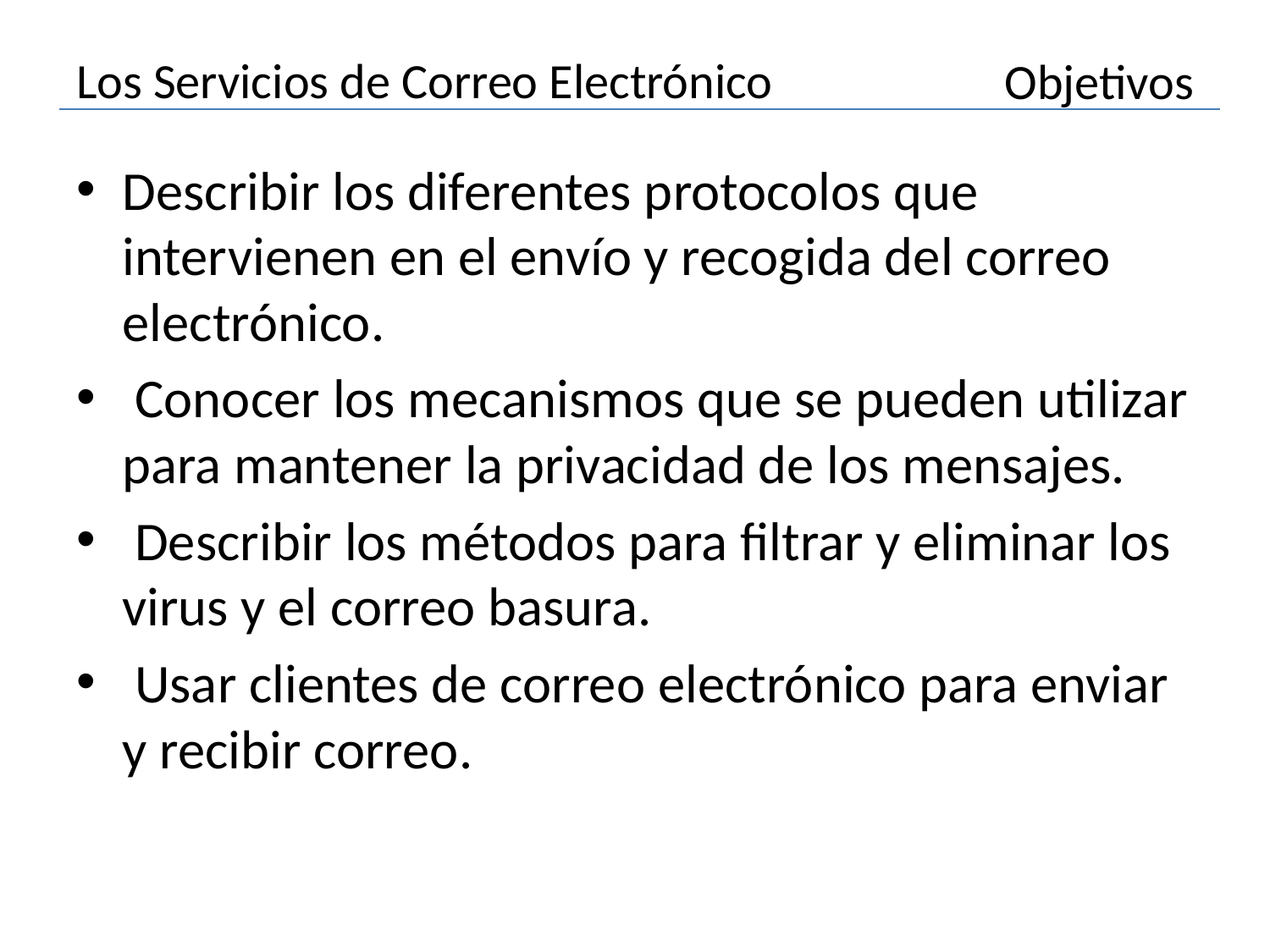

# Los Servicios de Correo Electrónico
Objetivos
Describir los diferentes protocolos que intervienen en el envío y recogida del correo electrónico.
 Conocer los mecanismos que se pueden utilizar para mantener la privacidad de los mensajes.
 Describir los métodos para filtrar y eliminar los virus y el correo basura.
 Usar clientes de correo electrónico para enviar y recibir correo.